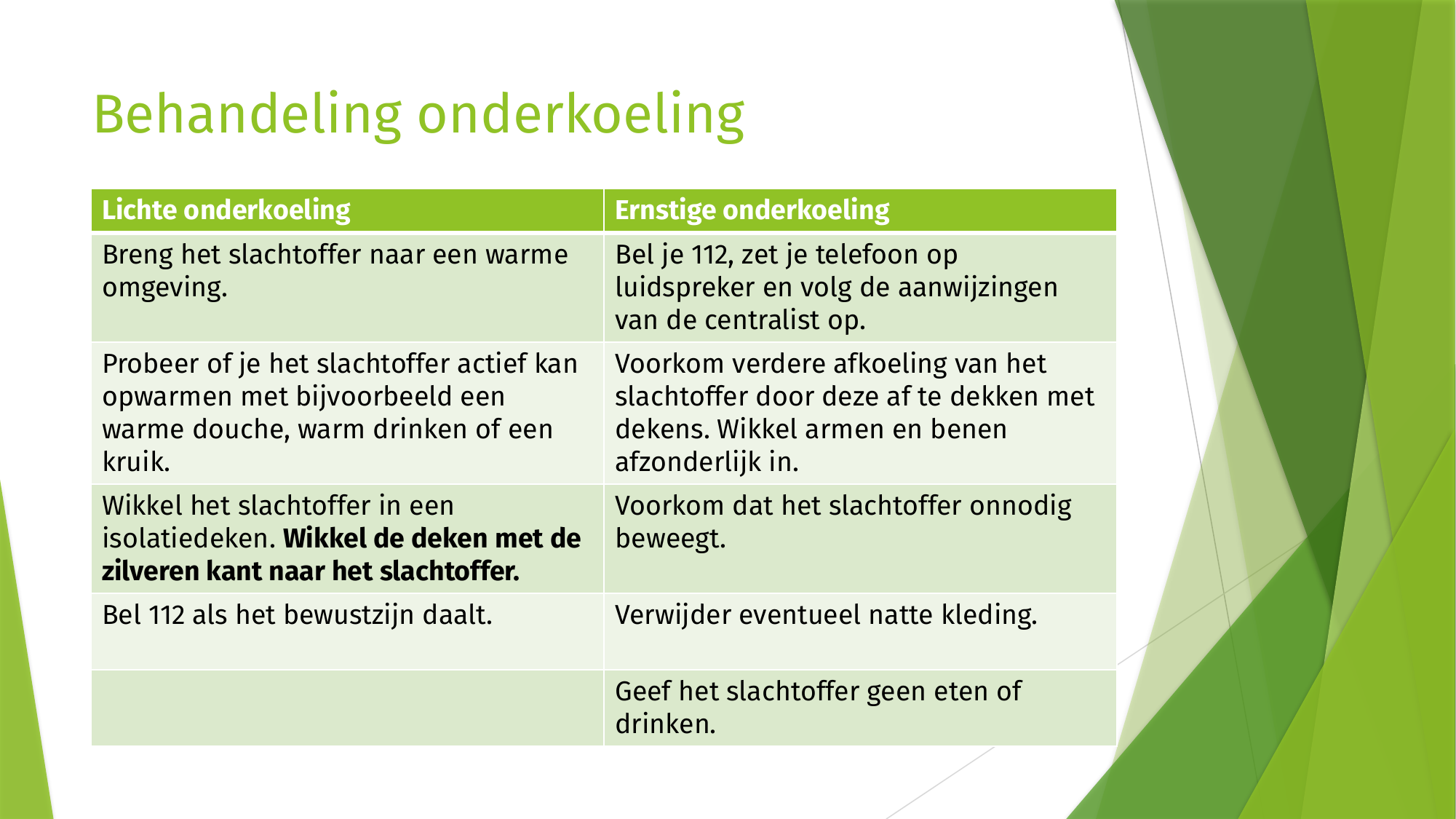

# Behandeling onderkoeling
| Lichte onderkoeling | Ernstige onderkoeling |
| --- | --- |
| Breng het slachtoffer naar een warme omgeving. | Bel je 112, zet je telefoon op luidspreker en volg de aanwijzingen van de centralist op. |
| Probeer of je het slachtoffer actief kan opwarmen met bijvoorbeeld een warme douche, warm drinken of een kruik. | Voorkom verdere afkoeling van het slachtoffer door deze af te dekken met dekens. Wikkel armen en benen afzonderlijk in. |
| Wikkel het slachtoffer in een isolatiedeken. Wikkel de deken met de zilveren kant naar het slachtoffer. | Voorkom dat het slachtoffer onnodig beweegt. |
| Bel 112 als het bewustzijn daalt. | Verwijder eventueel natte kleding. |
|  | Geef het slachtoffer geen eten of drinken. |